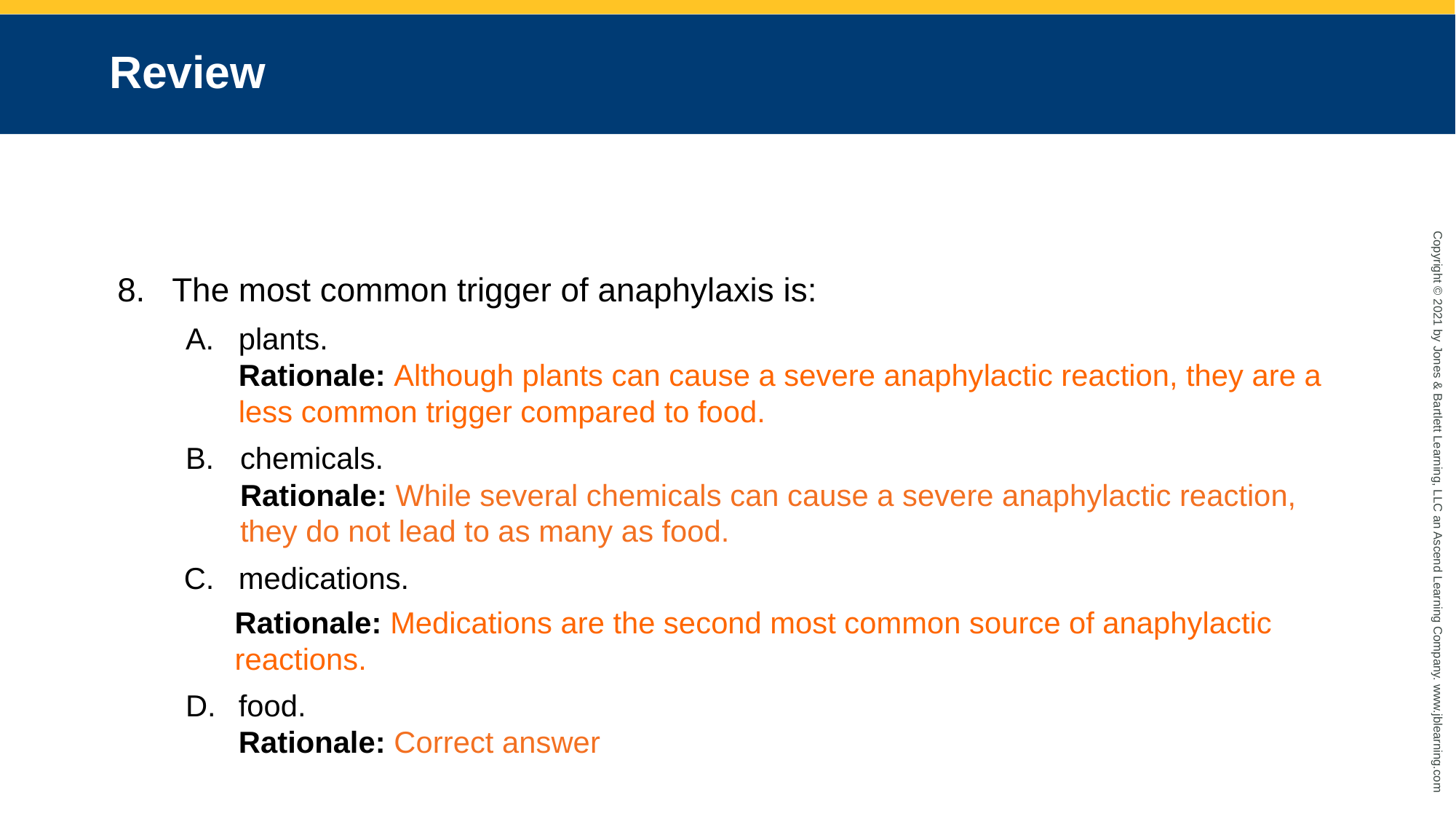

# Review
The most common trigger of anaphylaxis is:
plants.
Rationale: Although plants can cause a severe anaphylactic reaction, they are a less common trigger compared to food.
chemicals.
Rationale: While several chemicals can cause a severe anaphylactic reaction, they do not lead to as many as food.
medications.
 	 Rationale: Medications are the second most common source of anaphylactic
 reactions.
food.
Rationale: Correct answer